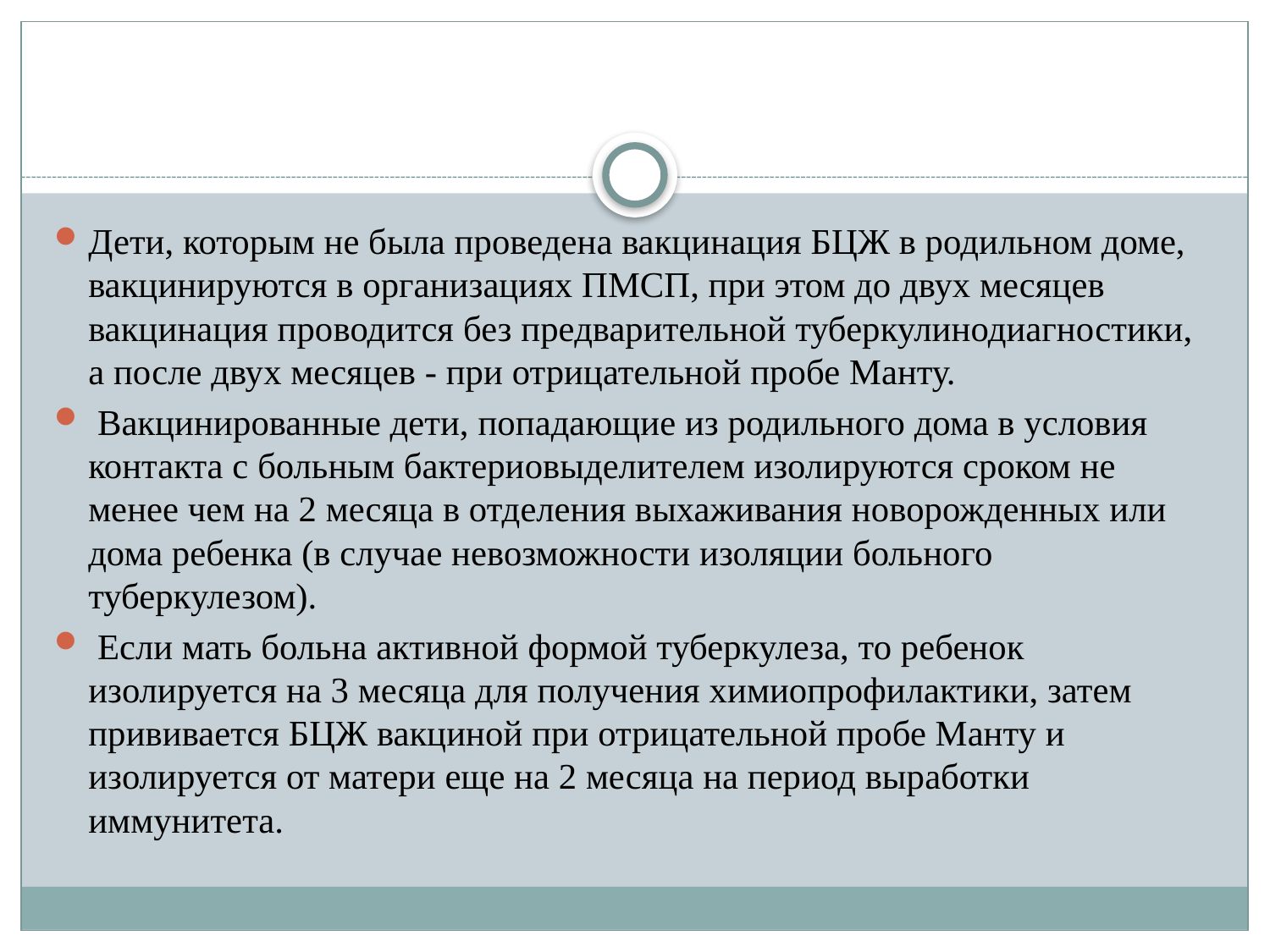

#
Дети, которым не была проведена вакцинация БЦЖ в родильном доме, вакцинируются в организациях ПМСП, при этом до двух месяцев вакцинация проводится без предварительной туберкулинодиагностики, а после двух месяцев - при отрицательной пробе Манту.
 Вакцинированные дети, попадающие из родильного дома в условия контакта с больным бактериовыделителем изолируются сроком не менее чем на 2 месяца в отделения выхаживания новорожденных или дома ребенка (в случае невозможности изоляции больного туберкулезом).
 Если мать больна активной формой туберкулеза, то ребенок изолируется на 3 месяца для получения химиопрофилактики, затем прививается БЦЖ вакциной при отрицательной пробе Манту и изолируется от матери еще на 2 месяца на период выработки иммунитета.